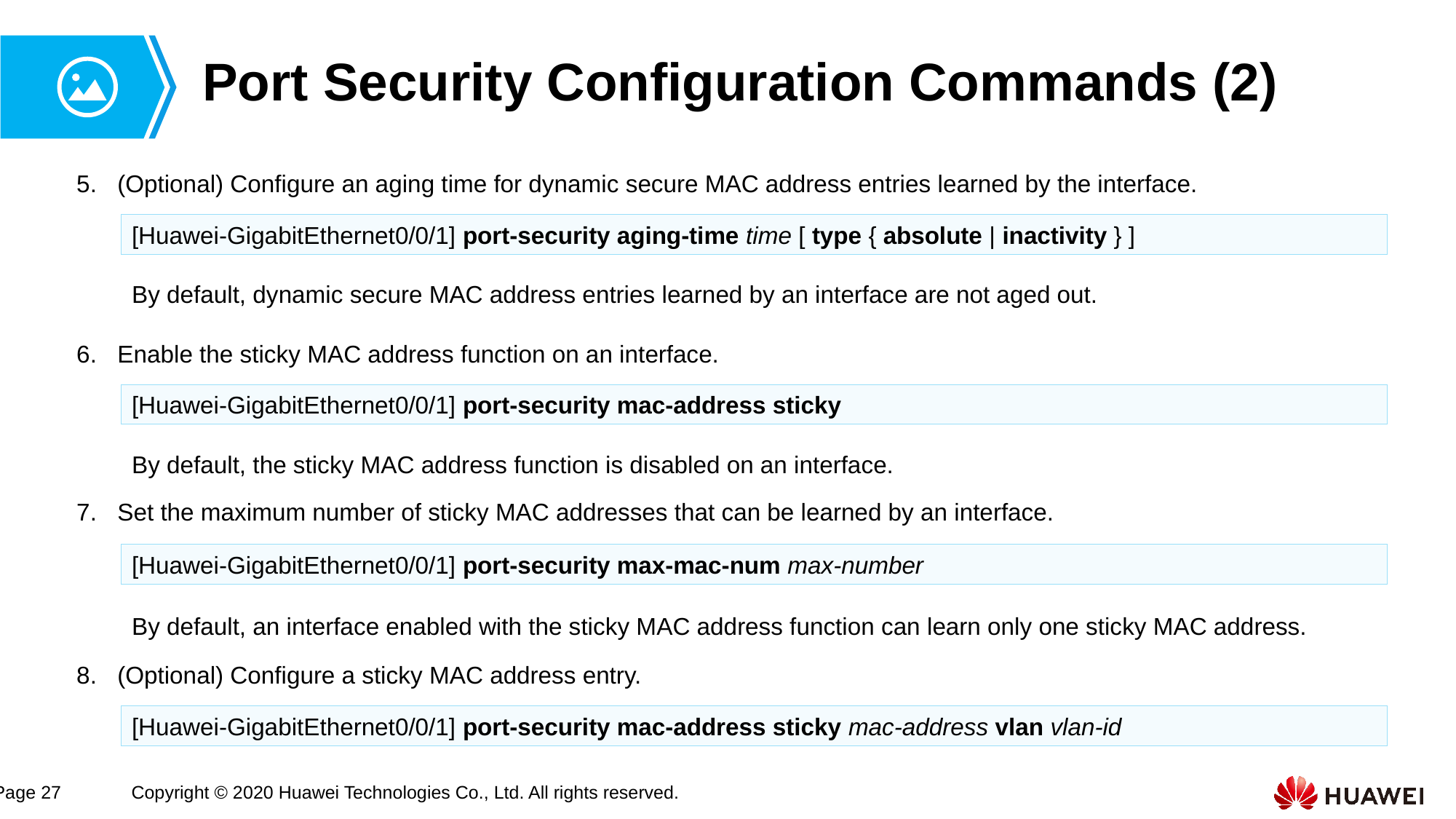

# Port Security Configuration Commands (2)
(Optional) Configure an aging time for dynamic secure MAC address entries learned by the interface.
[Huawei-GigabitEthernet0/0/1] port-security aging-time time [ type { absolute | inactivity } ]
By default, dynamic secure MAC address entries learned by an interface are not aged out.
Enable the sticky MAC address function on an interface.
[Huawei-GigabitEthernet0/0/1] port-security mac-address sticky
By default, the sticky MAC address function is disabled on an interface.
Set the maximum number of sticky MAC addresses that can be learned by an interface.
[Huawei-GigabitEthernet0/0/1] port-security max-mac-num max-number
By default, an interface enabled with the sticky MAC address function can learn only one sticky MAC address.
(Optional) Configure a sticky MAC address entry.
[Huawei-GigabitEthernet0/0/1] port-security mac-address sticky mac-address vlan vlan-id